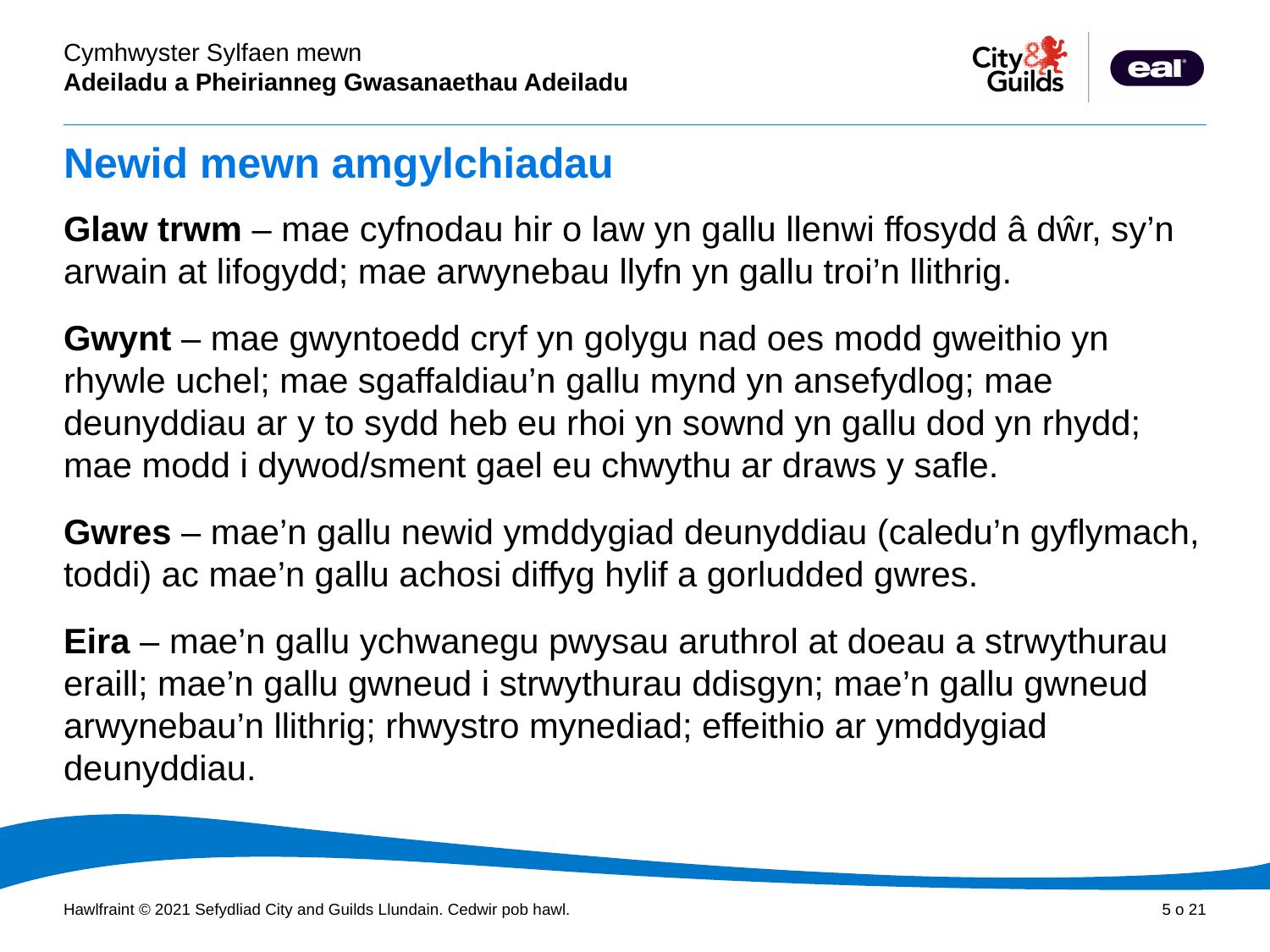

# Newid mewn amgylchiadau
Glaw trwm – mae cyfnodau hir o law yn gallu llenwi ffosydd â dŵr, sy’n arwain at lifogydd; mae arwynebau llyfn yn gallu troi’n llithrig.
Gwynt – mae gwyntoedd cryf yn golygu nad oes modd gweithio yn rhywle uchel; mae sgaffaldiau’n gallu mynd yn ansefydlog; mae deunyddiau ar y to sydd heb eu rhoi yn sownd yn gallu dod yn rhydd; mae modd i dywod/sment gael eu chwythu ar draws y safle.
Gwres – mae’n gallu newid ymddygiad deunyddiau (caledu’n gyflymach, toddi) ac mae’n gallu achosi diffyg hylif a gorludded gwres.
Eira – mae’n gallu ychwanegu pwysau aruthrol at doeau a strwythurau eraill; mae’n gallu gwneud i strwythurau ddisgyn; mae’n gallu gwneud arwynebau’n llithrig; rhwystro mynediad; effeithio ar ymddygiad deunyddiau.